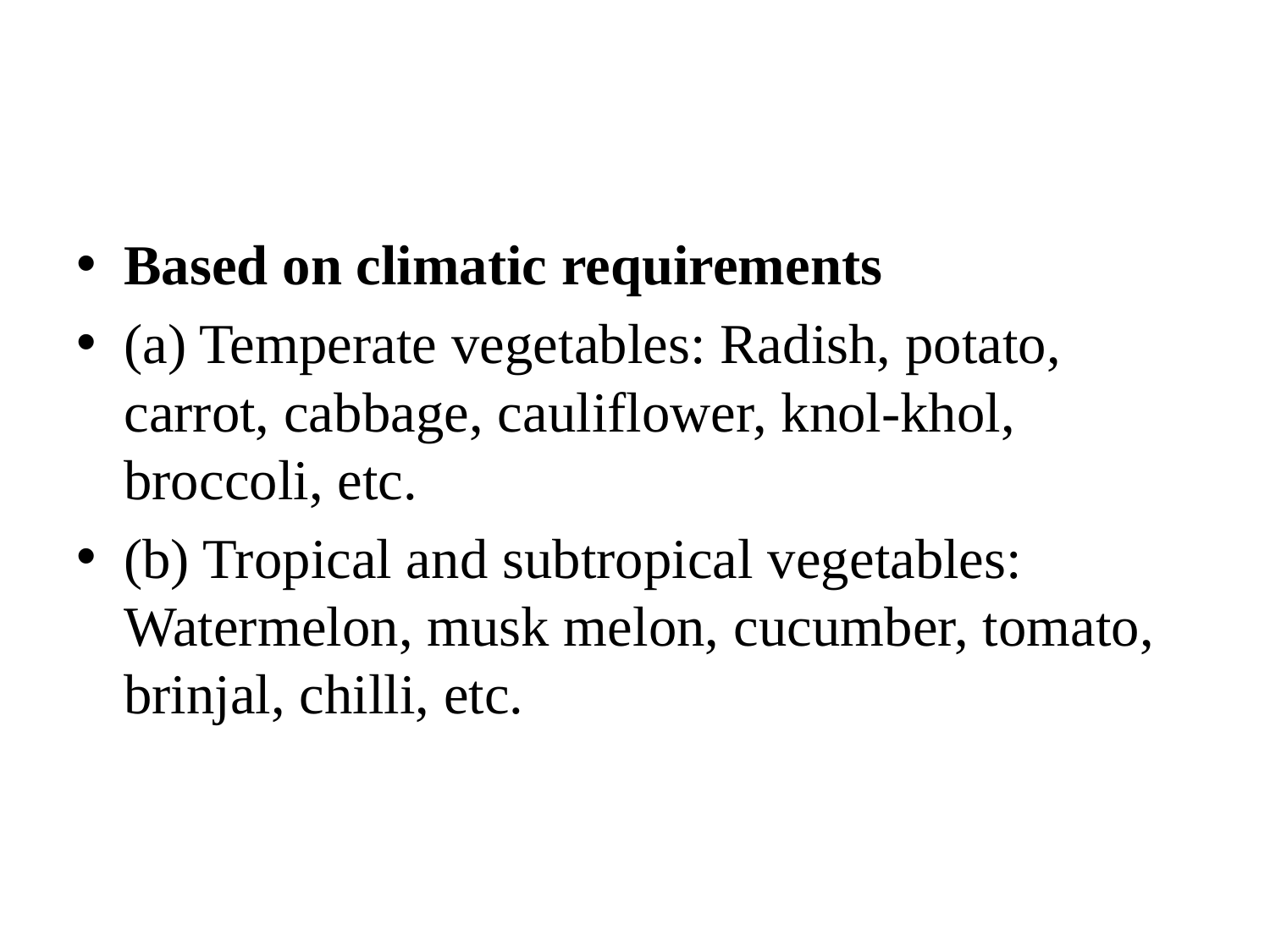

#
Based on climatic requirements
(a) Temperate vegetables: Radish, potato, carrot, cabbage, cauliflower, knol-khol, broccoli, etc.
(b) Tropical and subtropical vegetables: Watermelon, musk melon, cucumber, tomato, brinjal, chilli, etc.